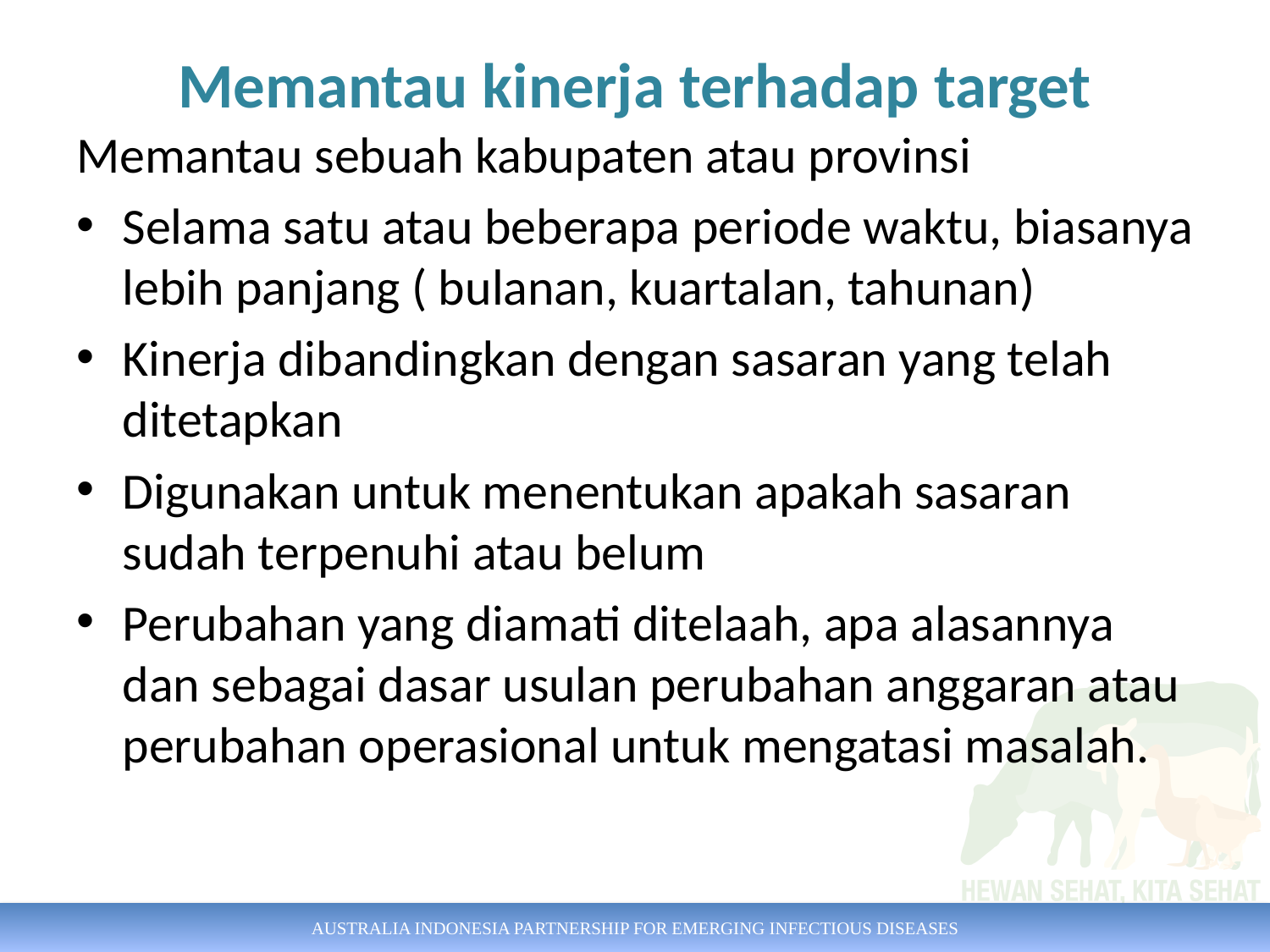

# Memantau kinerja terhadap target
Memantau sebuah kabupaten atau provinsi
Selama satu atau beberapa periode waktu, biasanya lebih panjang ( bulanan, kuartalan, tahunan)
Kinerja dibandingkan dengan sasaran yang telah ditetapkan
Digunakan untuk menentukan apakah sasaran sudah terpenuhi atau belum
Perubahan yang diamati ditelaah, apa alasannya dan sebagai dasar usulan perubahan anggaran atau perubahan operasional untuk mengatasi masalah.